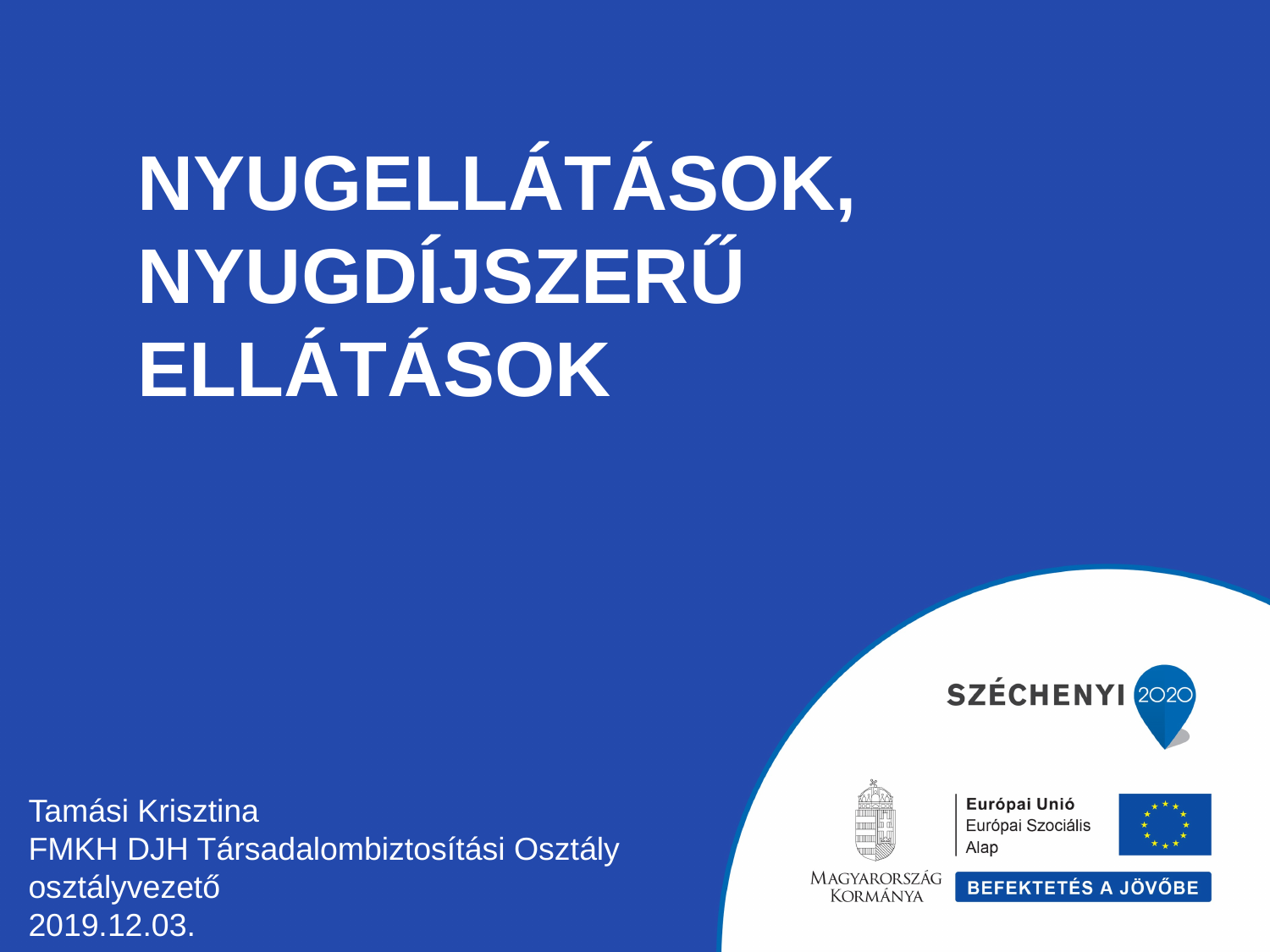

Nyugellátások,
nyugdíjszerű ellátások
#

Tamási Krisztina
FMKH DJH Társadalombiztosítási Osztály osztályvezető
2019.12.03.